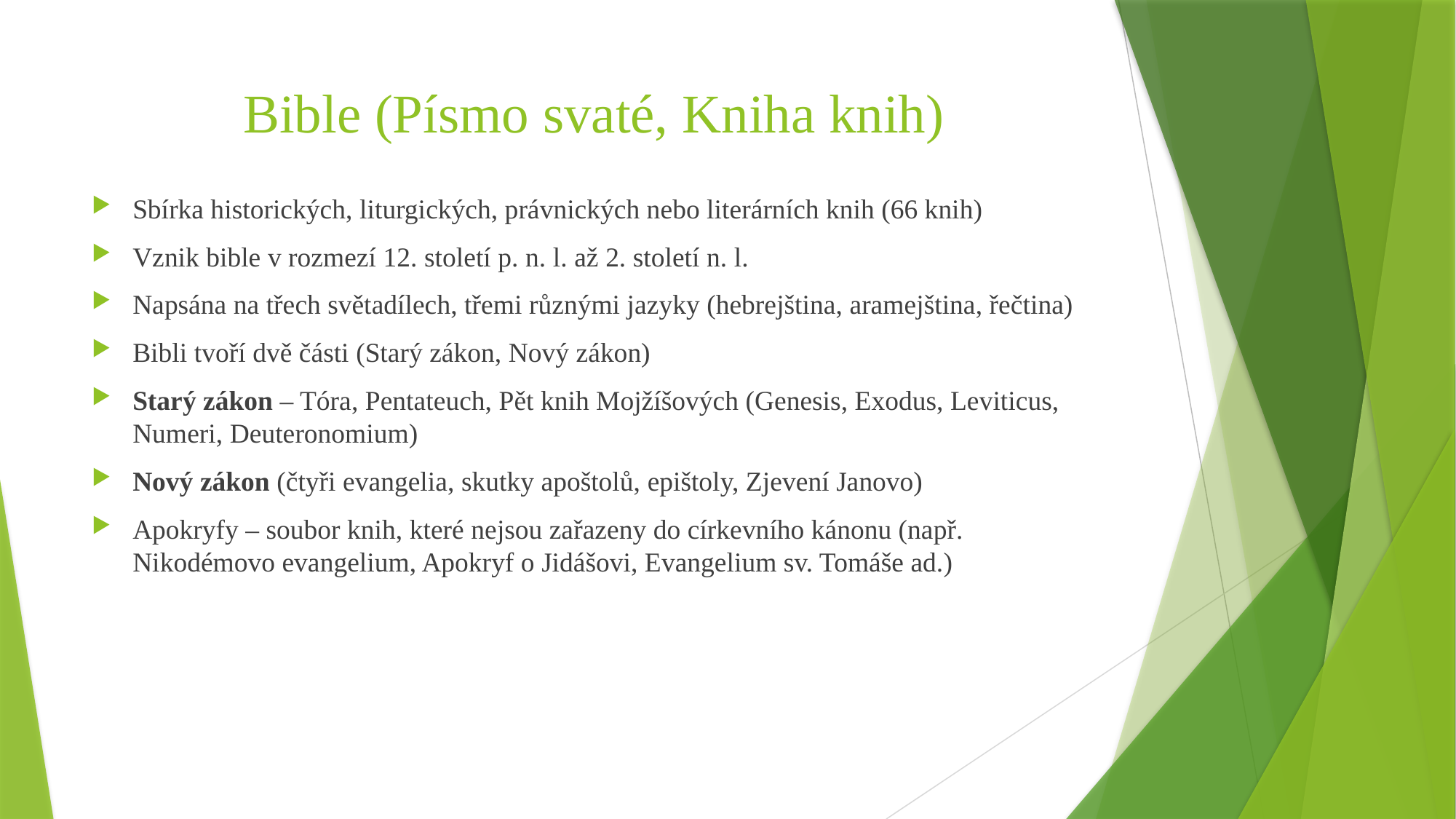

# Bible (Písmo svaté, Kniha knih)
Sbírka historických, liturgických, právnických nebo literárních knih (66 knih)
Vznik bible v rozmezí 12. století p. n. l. až 2. století n. l.
Napsána na třech světadílech, třemi různými jazyky (hebrejština, aramejština, řečtina)
Bibli tvoří dvě části (Starý zákon, Nový zákon)
Starý zákon – Tóra, Pentateuch, Pět knih Mojžíšových (Genesis, Exodus, Leviticus, Numeri, Deuteronomium)
Nový zákon (čtyři evangelia, skutky apoštolů, epištoly, Zjevení Janovo)
Apokryfy – soubor knih, které nejsou zařazeny do církevního kánonu (např. Nikodémovo evangelium, Apokryf o Jidášovi, Evangelium sv. Tomáše ad.)